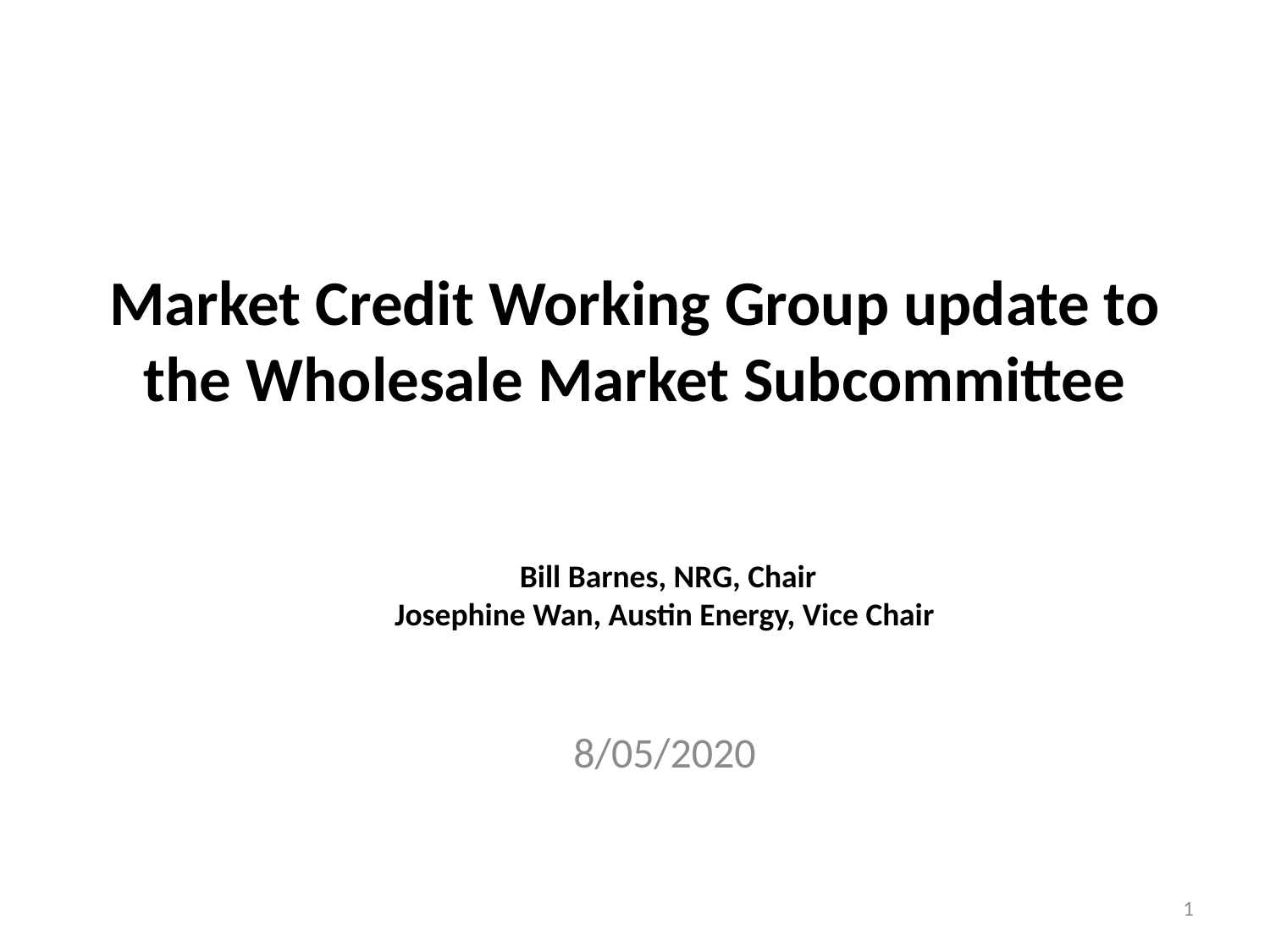

# Market Credit Working Group update to the Wholesale Market Subcommittee
 Bill Barnes, NRG, Chair
Josephine Wan, Austin Energy, Vice Chair
8/05/2020
1